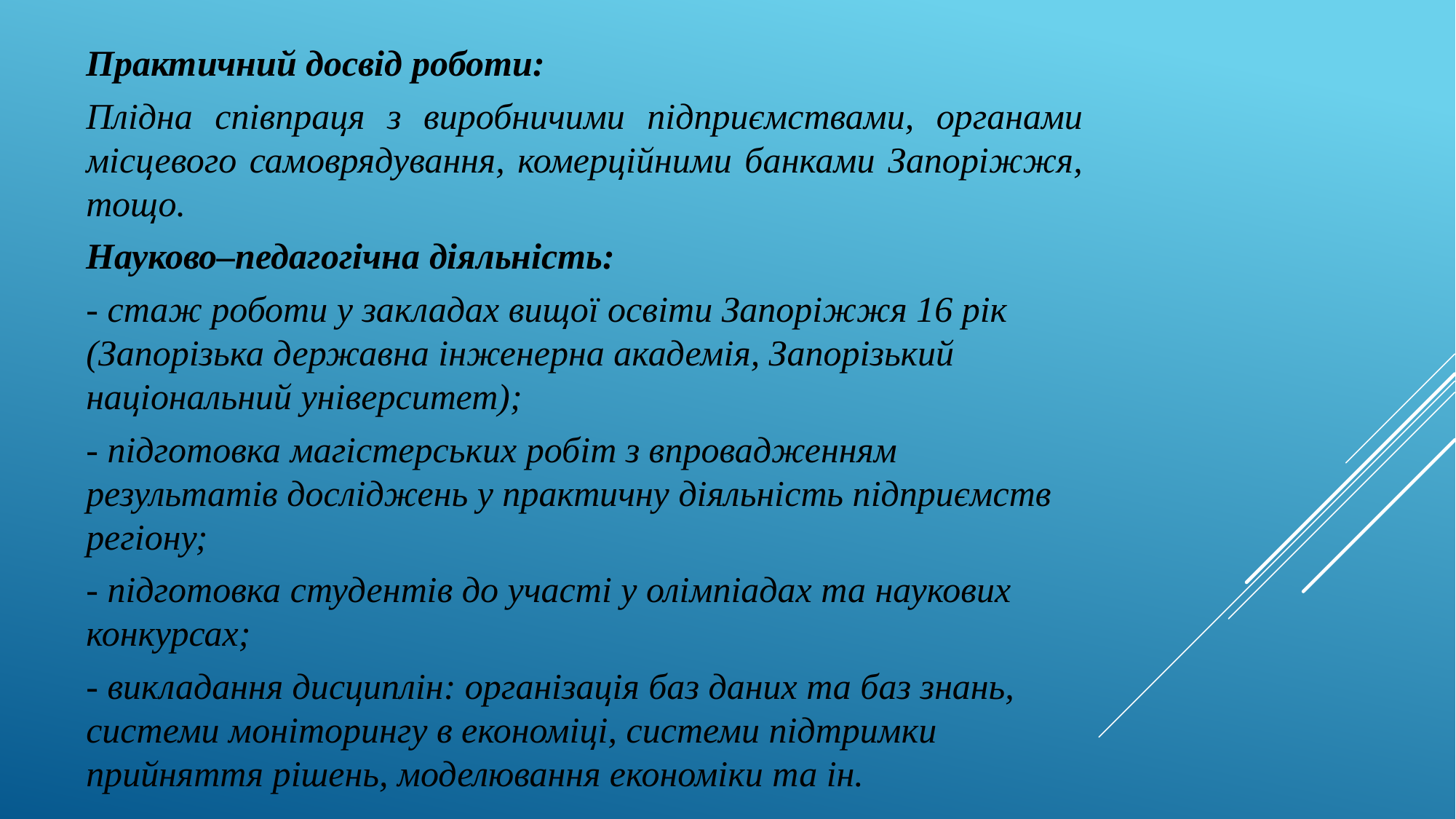

Практичний досвід роботи:
Плідна співпраця з виробничими підприємствами, органами місцевого самоврядування, комерційними банками Запоріжжя, тощо.
Науково–педагогічна діяльність:
- стаж роботи у закладах вищої освіти Запоріжжя 16 рік (Запорізька державна інженерна академія, Запорізький національний університет);
- підготовка магістерських робіт з впровадженням результатів досліджень у практичну діяльність підприємств регіону;
- підготовка студентів до участі у олімпіадах та наукових конкурсах;
- викладання дисциплін: організація баз даних та баз знань, системи моніторингу в економіці, системи підтримки прийняття рішень, моделювання економіки та ін.